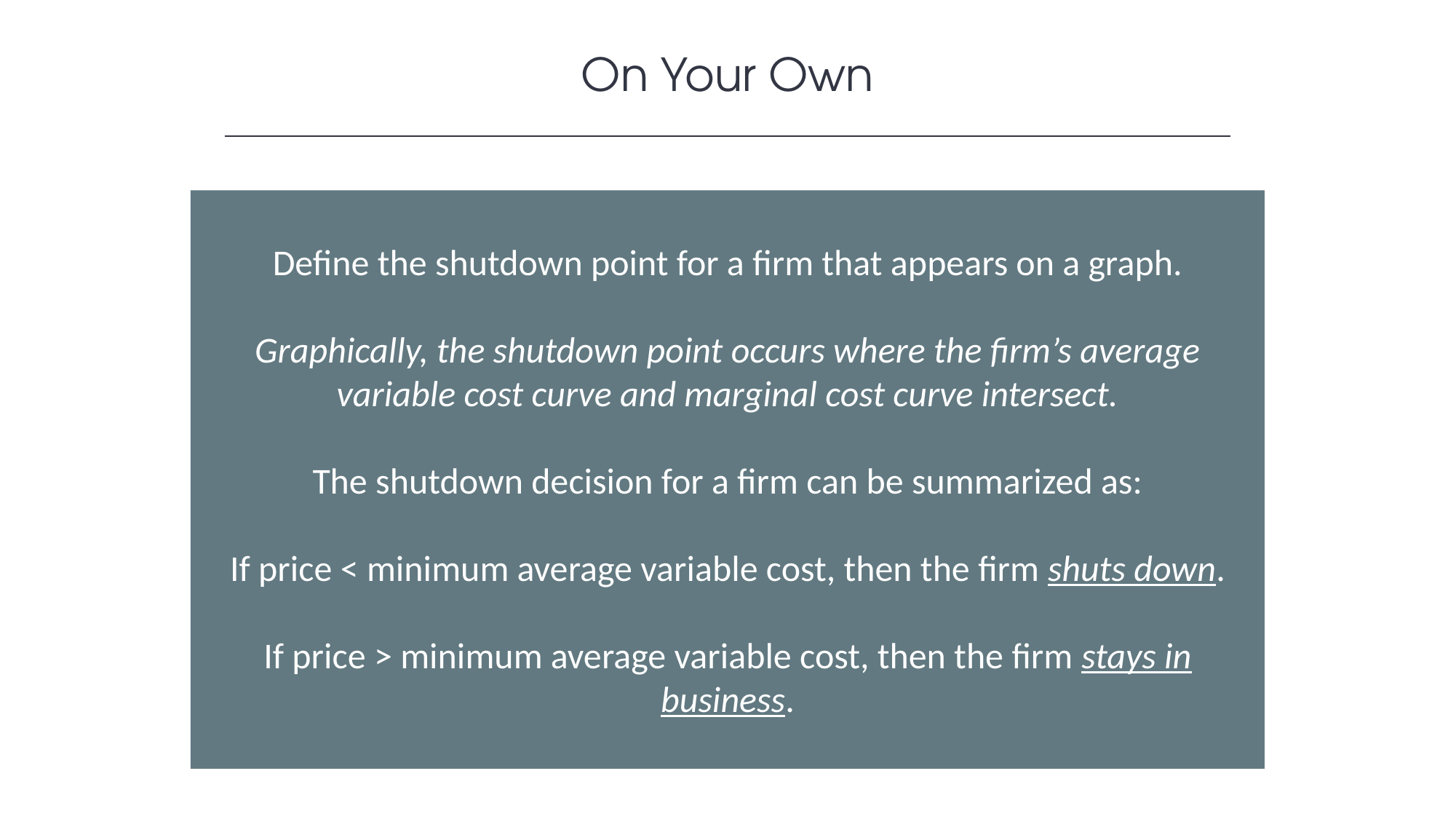

On Your Own

Define the shutdown point for a firm that appears on a graph.

Graphically, the shutdown point occurs where the firm’s average variable cost curve and marginal cost curve intersect.

The shutdown decision for a firm can be summarized as:

If price < minimum average variable cost, then the firm shuts down.

If price > minimum average variable cost, then the firm stays in business.